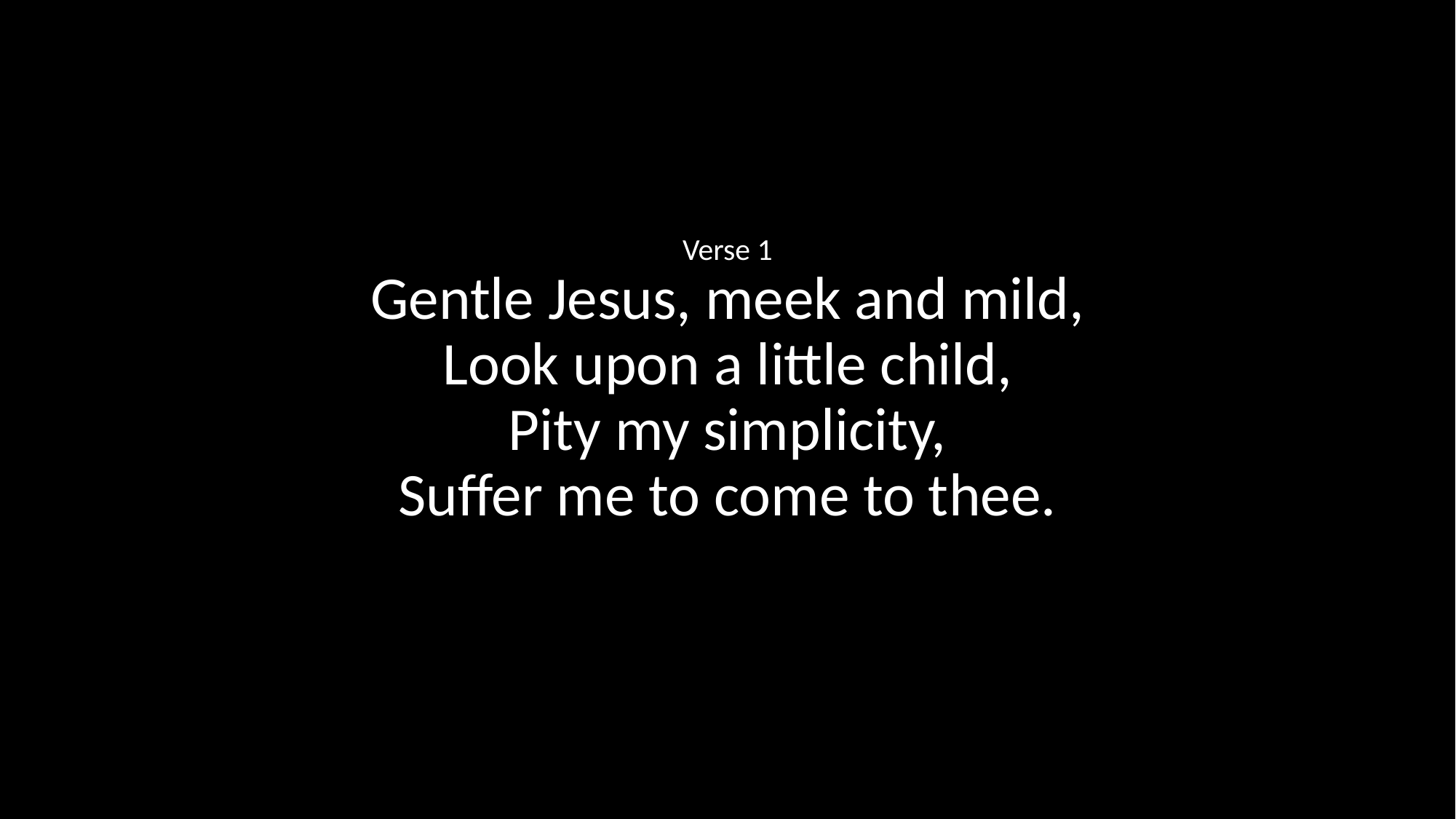

Verse 1
Gentle Jesus, meek and mild,
Look upon a little child,
Pity my simplicity,
Suffer me to come to thee.